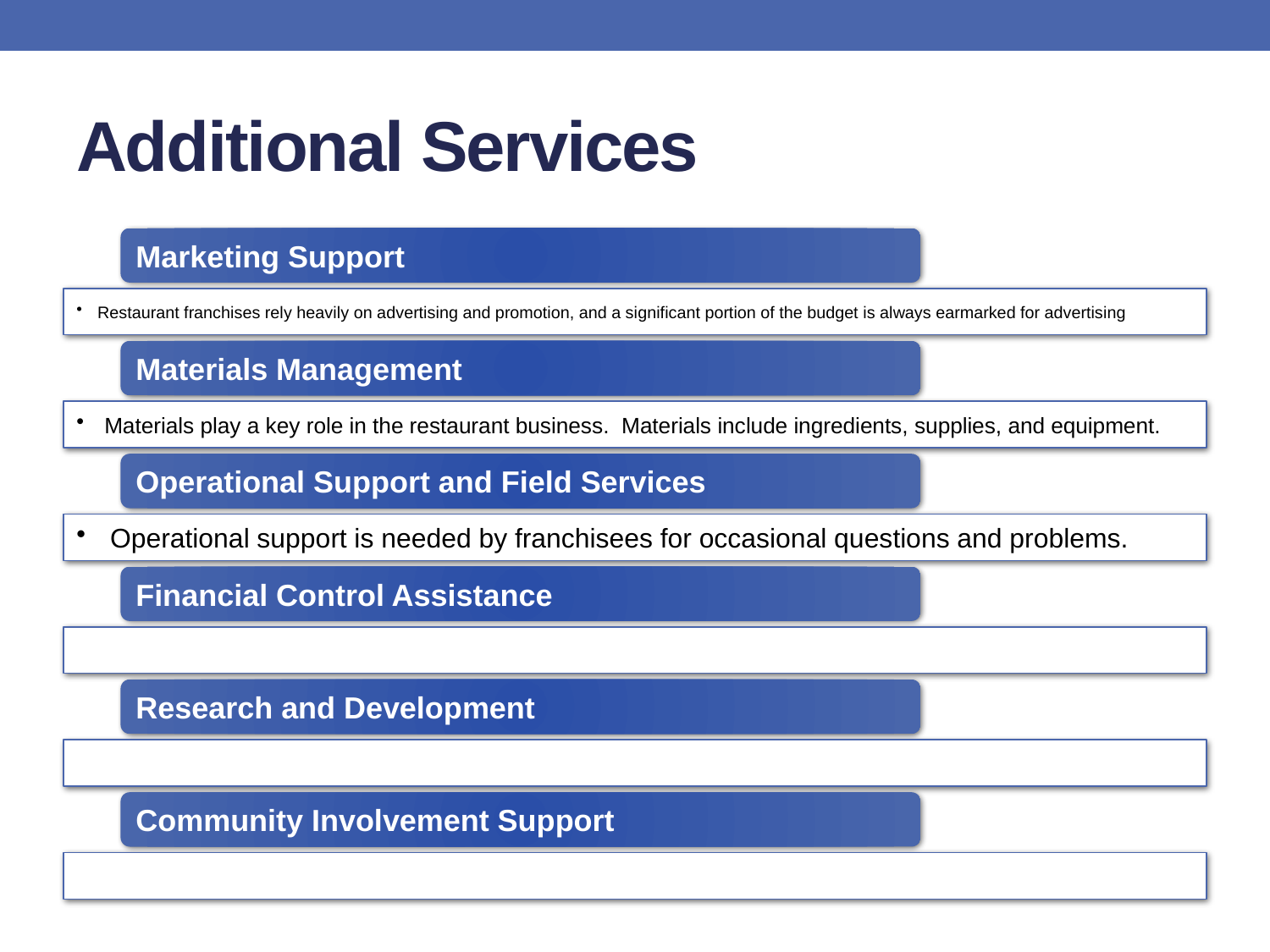

# Additional Services
Marketing Support
Materials Management
Materials play a key role in the restaurant business.  Materials include ingredients, supplies, and equipment.
Restaurant franchises rely heavily on advertising and promotion, and a significant portion of the budget is always earmarked for advertising
Operational Support and Field Services
Operational support is needed by franchisees for occasional questions and problems.
Financial Control Assistance
Research and Development
Community Involvement Support